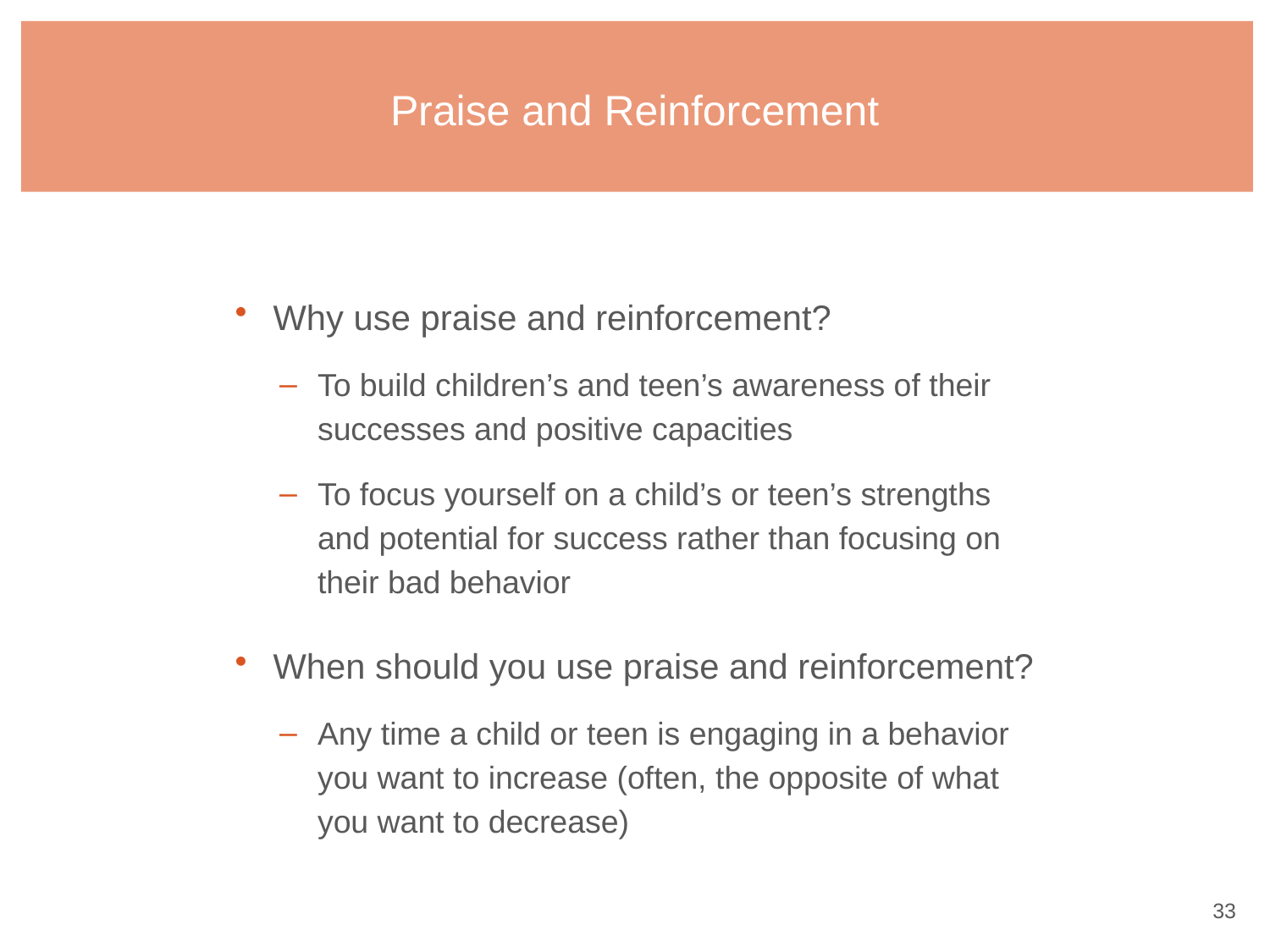

# Praise and Reinforcement
Why use praise and reinforcement?
To build children’s and teen’s awareness of their successes and positive capacities
To focus yourself on a child’s or teen’s strengths and potential for success rather than focusing on their bad behavior
When should you use praise and reinforcement?
Any time a child or teen is engaging in a behavior you want to increase (often, the opposite of what you want to decrease)

33